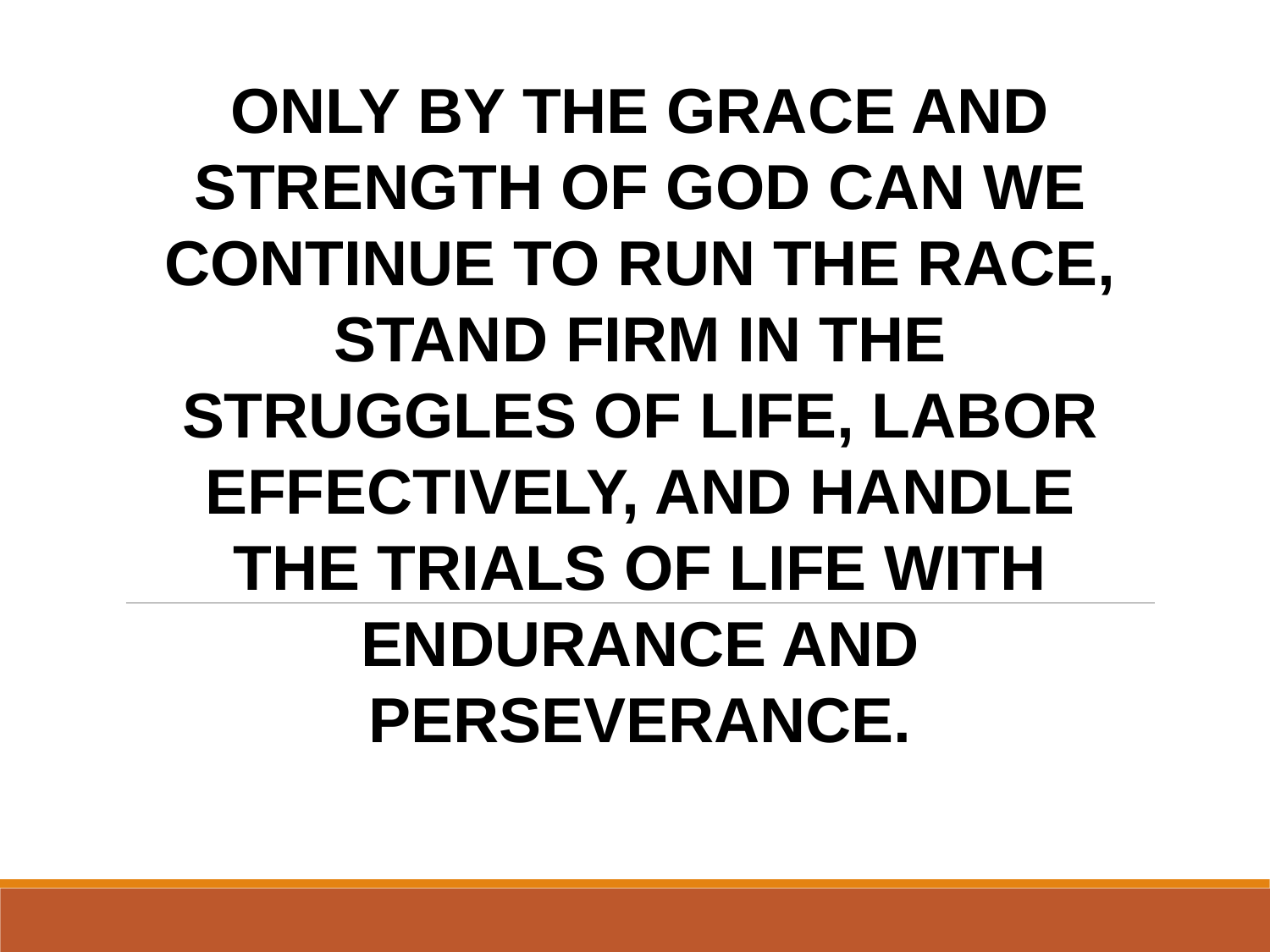

ONLY BY THE GRACE AND STRENGTH OF GOD CAN WE CONTINUE TO RUN THE RACE, STAND FIRM IN THE STRUGGLES OF LIFE, LABOR EFFECTIVELY, AND HANDLE THE TRIALS OF LIFE WITH ENDURANCE AND PERSEVERANCE.